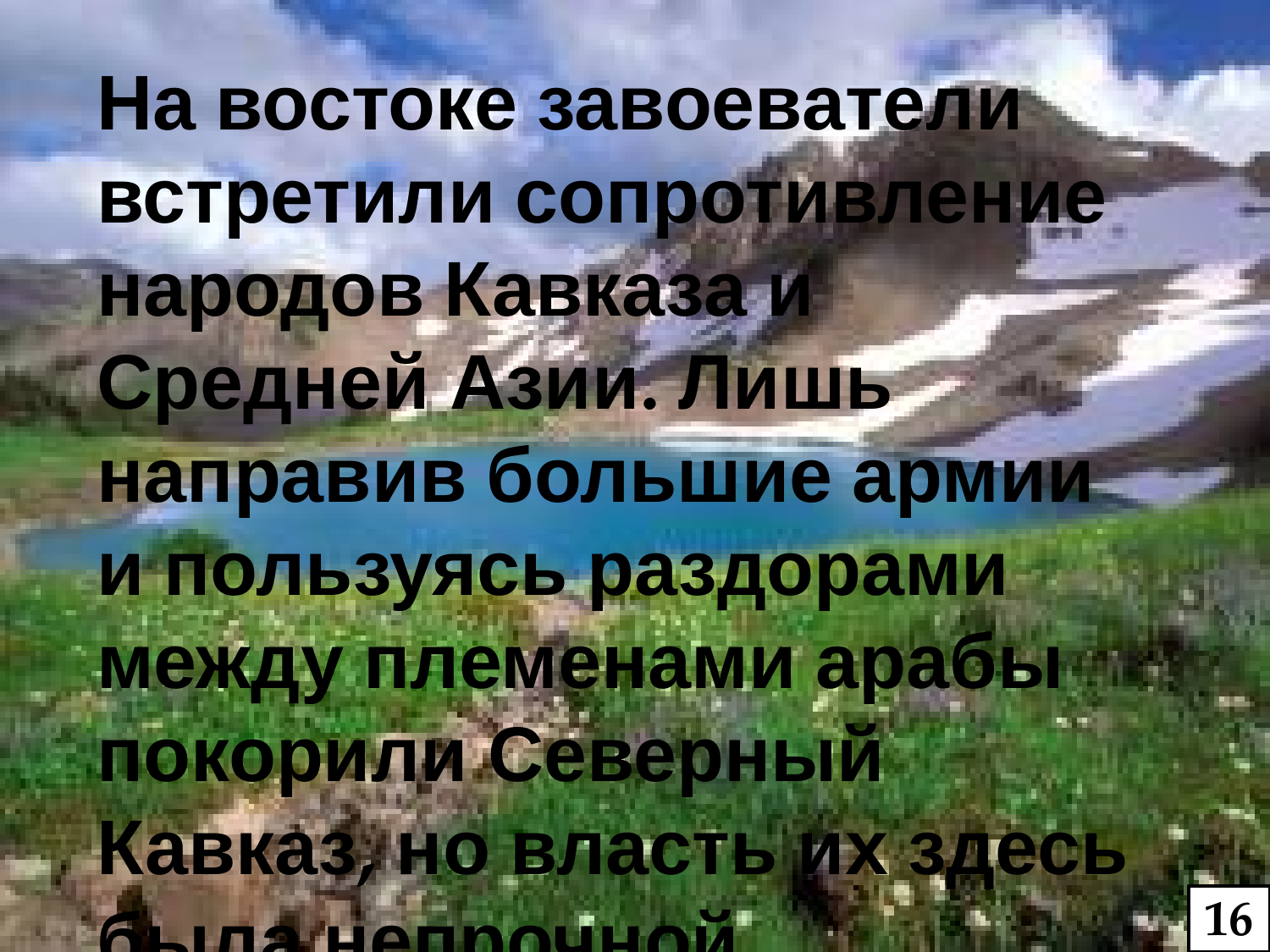

На востоке завоеватели встретили сопротивление народов Кавказа и Средней Азии. Лишь направив большие армии и пользуясь раздорами между племенами арабы покорили Северный Кавказ, но власть их здесь была непрочной.
16